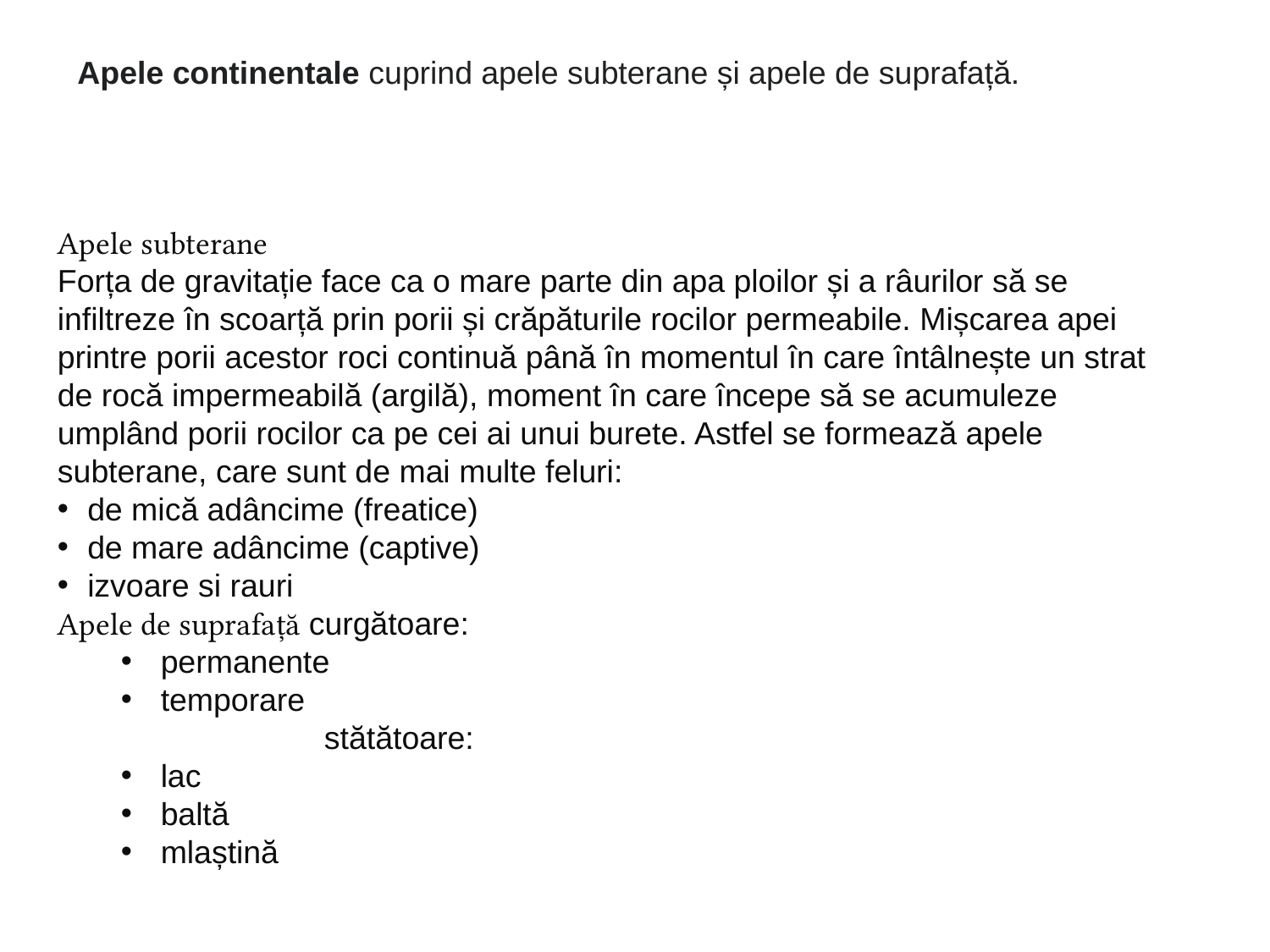

Apele continentale cuprind apele subterane și apele de suprafață.
Apele subterane
Forța de gravitație face ca o mare parte din apa ploilor și a râurilor să se infiltreze în scoarță prin porii și crăpăturile rocilor permeabile. Mișcarea apei printre porii acestor roci continuă până în momentul în care întâlnește un strat de rocă impermeabilă (argilă), moment în care începe să se acumuleze umplând porii rocilor ca pe cei ai unui burete. Astfel se formează apele subterane, care sunt de mai multe feluri:
de mică adâncime (freatice)
de mare adâncime (captive)
izvoare si rauri
Apele de suprafață curgătoare:
permanente
temporare
                              stătătoare:
lac
baltă
mlaștină